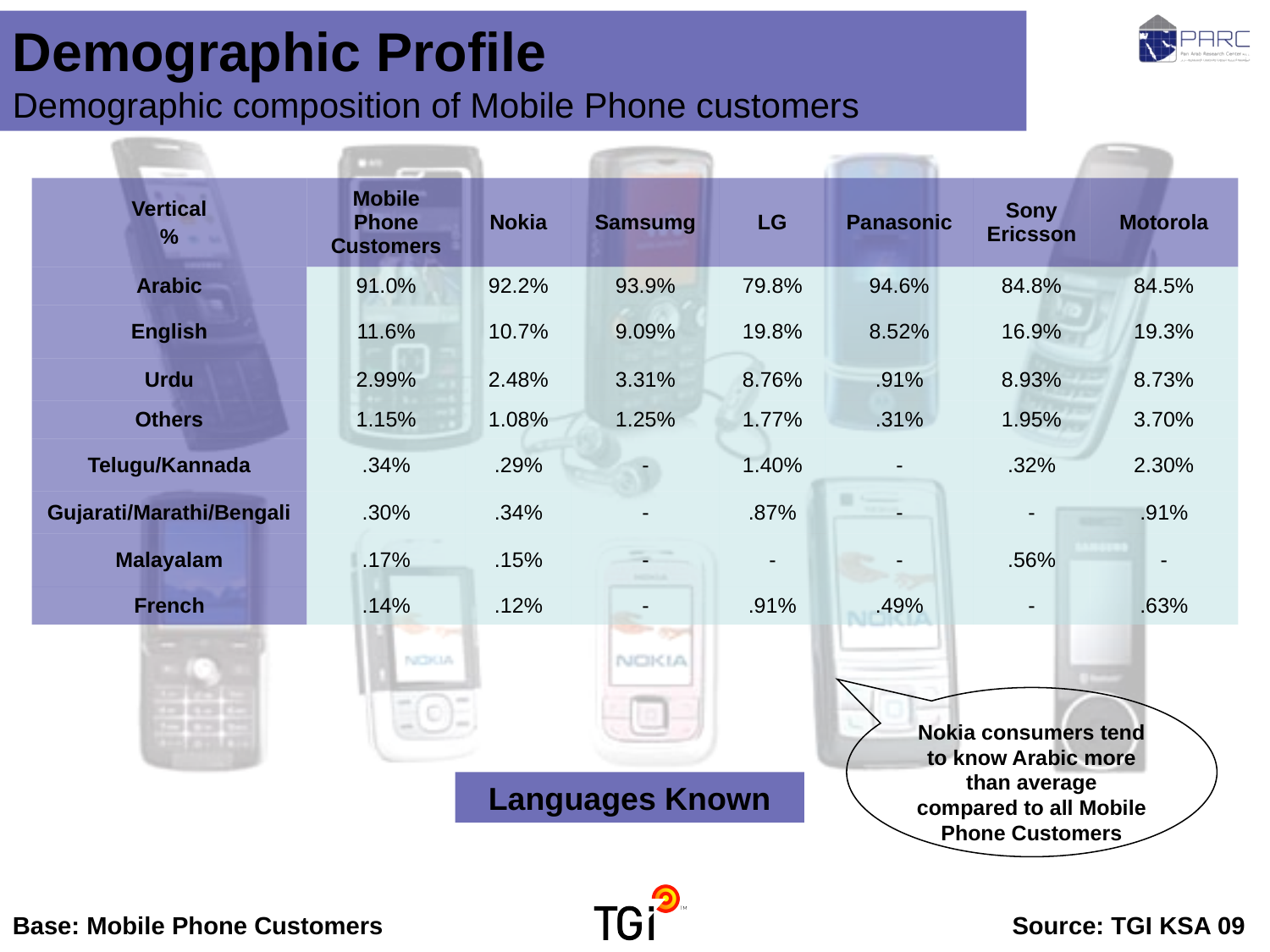

Demographic Profile                                 Demographic composition of Mobile Phone customers
| Vertical % | Mobile Phone Customers | Nokia | Samsumg | LG | Panasonic | Sony Ericsson | Motorola |
| --- | --- | --- | --- | --- | --- | --- | --- |
| Arabic | 91.0% | 92.2% | 93.9% | 79.8% | 94.6% | 84.8% | 84.5% |
| English | 11.6% | 10.7% | 9.09% | 19.8% | 8.52% | 16.9% | 19.3% |
| Urdu | 2.99% | 2.48% | 3.31% | 8.76% | .91% | 8.93% | 8.73% |
| Others | 1.15% | 1.08% | 1.25% | 1.77% | .31% | 1.95% | 3.70% |
| Telugu/Kannada | .34% | .29% | - | 1.40% | - | .32% | 2.30% |
| Gujarati/Marathi/Bengali | .30% | .34% | - | .87% | - | - | .91% |
| Malayalam | .17% | .15% | - | - | - | .56% | - |
| French | .14% | .12% | - | .91% | .49% | - | .63% |
Nokia consumers tend to know Arabic more than average compared to all Mobile Phone Customers
Languages Known
Base: Mobile Phone Customers	Source: TGI KSA 09